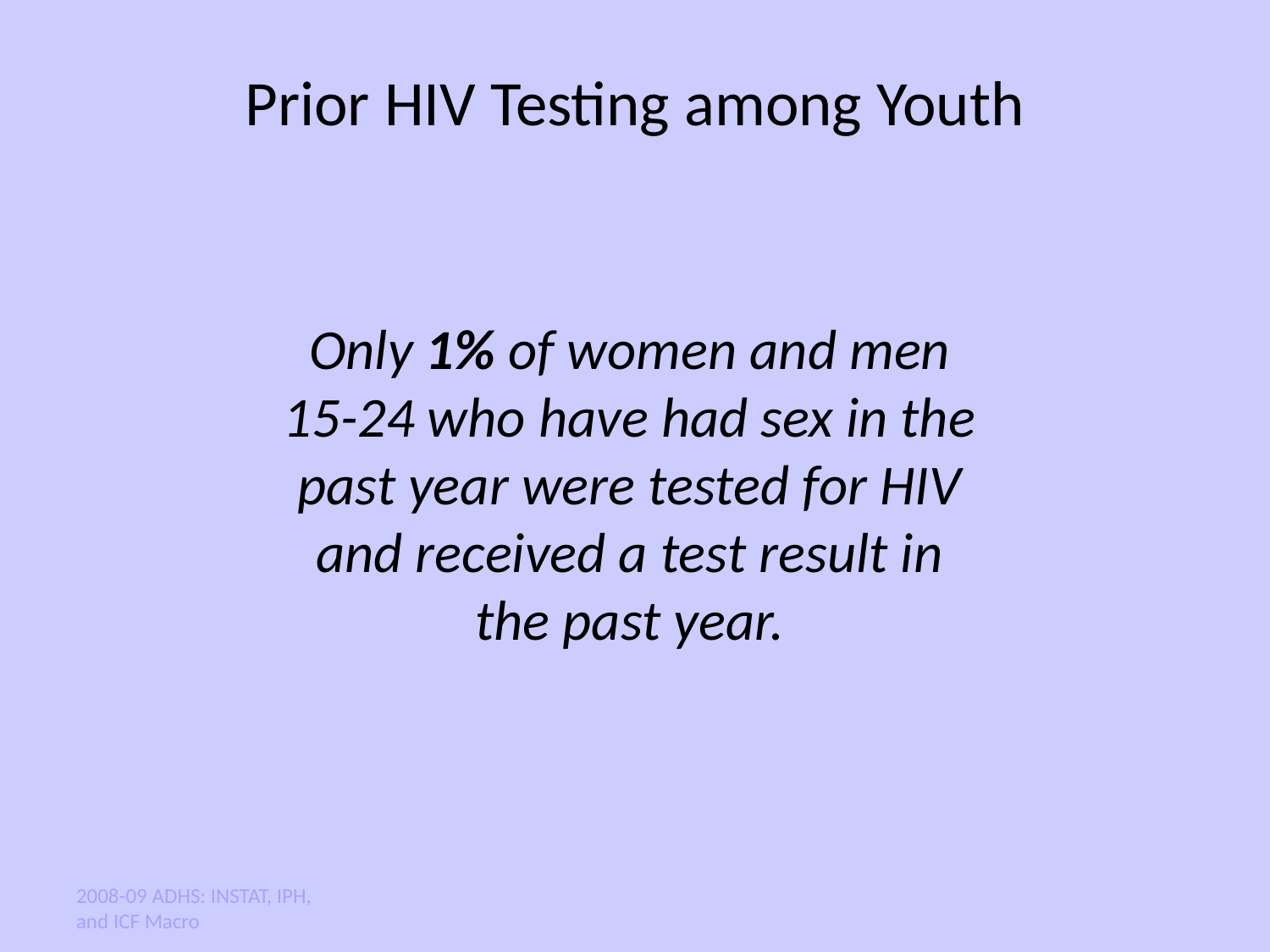

# Prior HIV Testing among Youth
Only 1% of women and men 15-24 who have had sex in the past year were tested for HIV and received a test result in the past year.
2008-09 ADHS: INSTAT, IPH, and ICF Macro